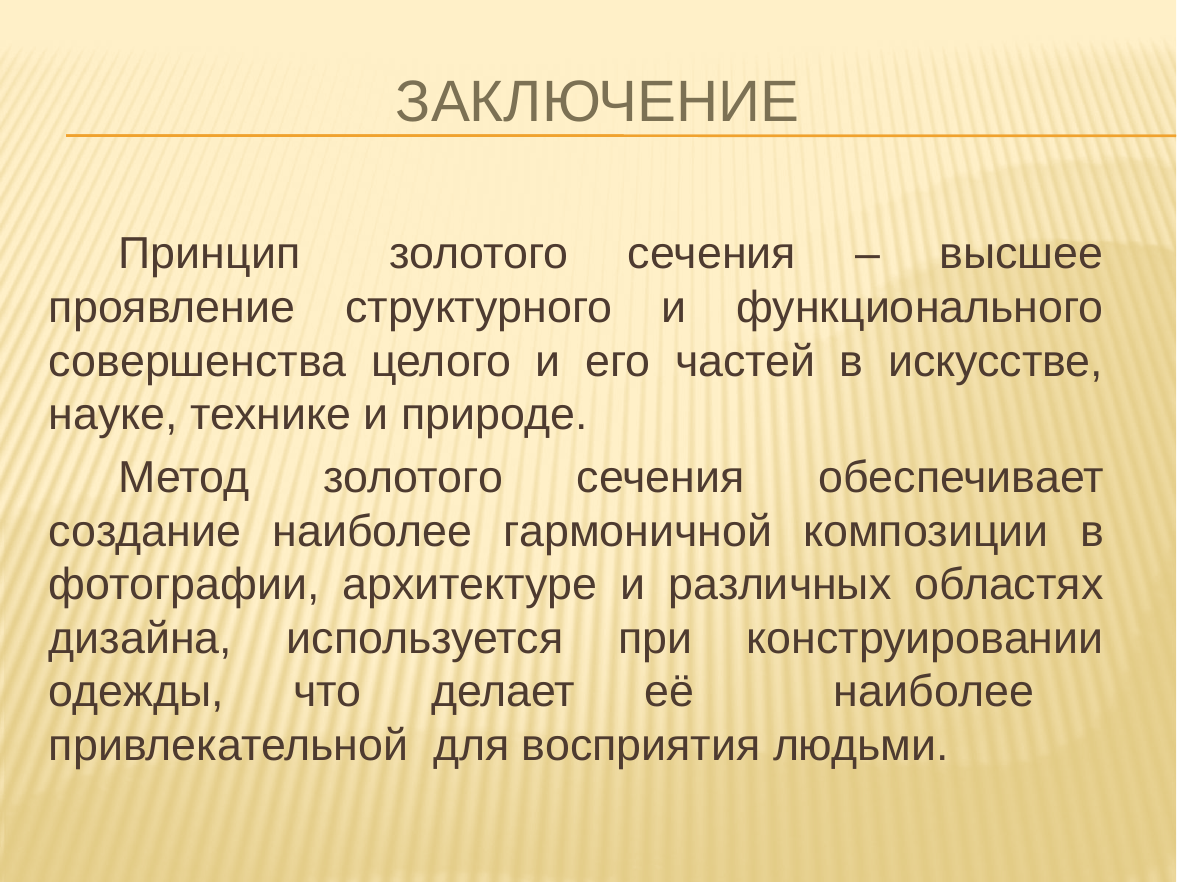

# Заключение
Принцип   золотого  сечения  –  высшее проявление структурного и функционального совершенства целого и его частей в искусстве, науке, технике и природе.
Метод золотого сечения обеспечивает создание наиболее гармоничной композиции в фотографии, архитектуре и различных областях дизайна, используется при конструировании одежды, что делает её  наиболее  привлекательной  для восприятия людьми.